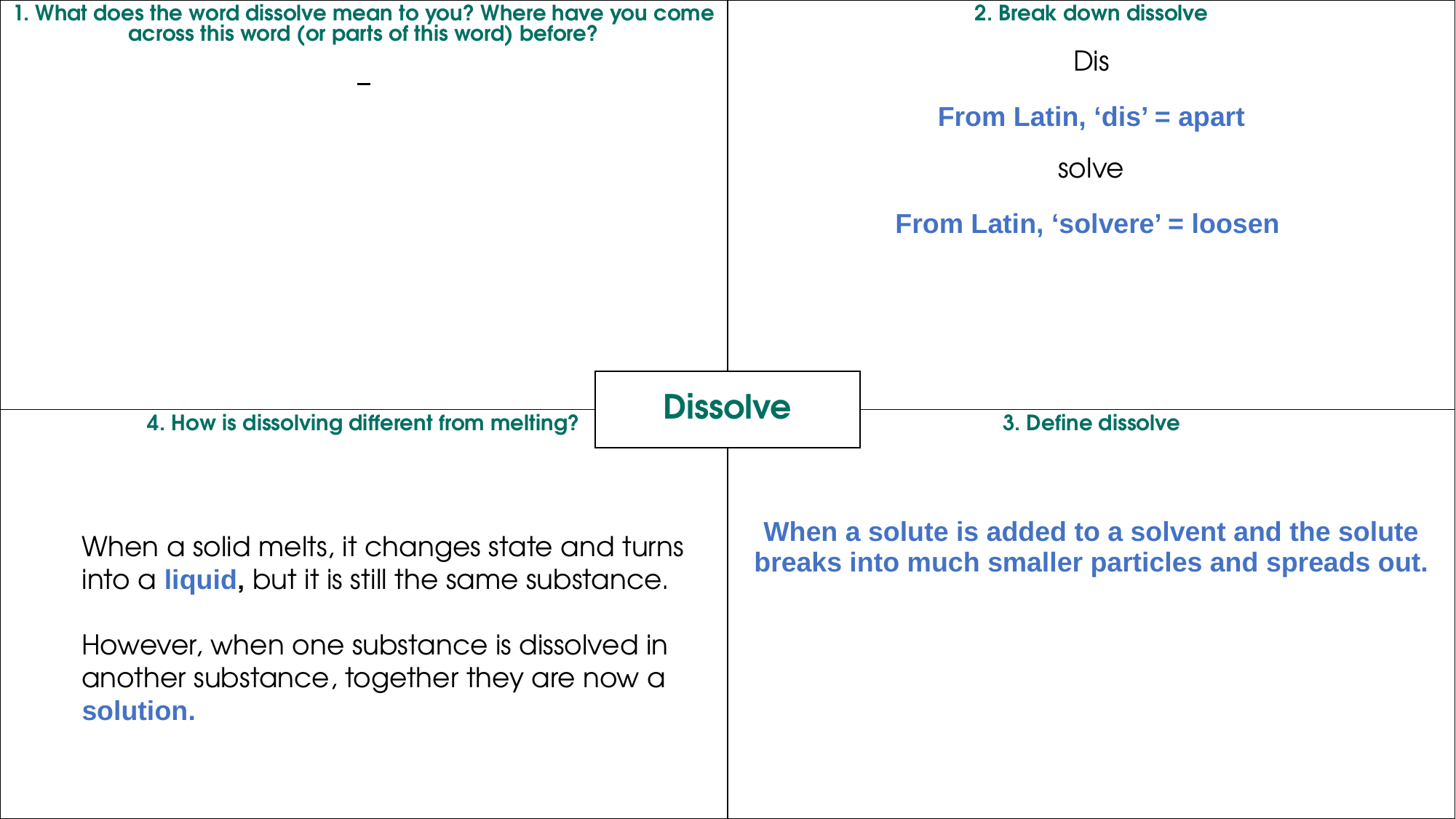

| 1. What does the word dissolve mean to you? Where have you come across this word (or parts of this word) before? | 2. Break down dissolve Dis From Latin, ‘dis’ = apart solve From Latin, ‘solvere’ = loosen |
| --- | --- |
| 4. How is dissolving different from melting? | 3. Define dissolve When a solute is added to a solvent and the solute breaks into much smaller particles and spreads out. |
| Dissolve |
| --- |
When a solid melts, it changes state and turns into a liquid, but it is still the same substance.

However, when one substance is dissolved in another substance, together they are now a solution.